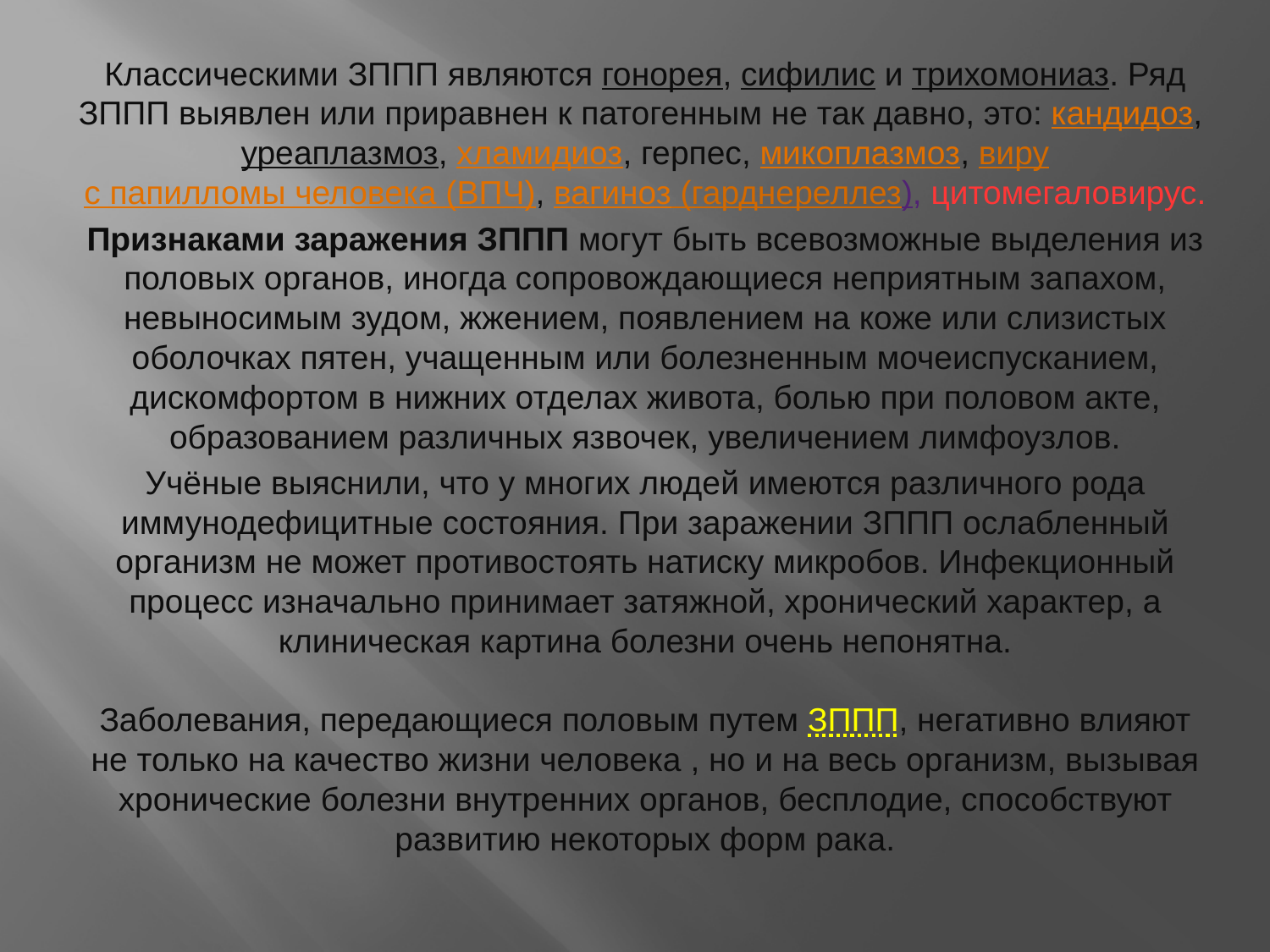

Классическими ЗППП являются гонорея, сифилис и трихомониаз. Ряд ЗППП выявлен или приравнен к патогенным не так давно, это: кандидоз, уреаплазмоз, хламидиоз, герпес, микоплазмоз, вирус папилломы человека (ВПЧ), вагиноз (гарднереллез), цитомегаловирус.
Признаками заражения ЗППП могут быть всевозможные выделения из половых органов, иногда сопровождающиеся неприятным запахом, невыносимым зудом, жжением, появлением на коже или слизистых оболочках пятен, учащенным или болезненным мочеиспусканием, дискомфортом в нижних отделах живота, болью при половом акте, образованием различных язвочек, увеличением лимфоузлов.
Учёные выяснили, что у многих людей имеются различного рода иммунодефицитные состояния. При заражении ЗППП ослабленный организм не может противостоять натиску микробов. Инфекционный процесс изначально принимает затяжной, хронический характер, а клиническая картина болезни очень непонятна.
Заболевания, передающиеся половым путем ЗППП, негативно влияют не только на качество жизни человека , но и на весь организм, вызывая хронические болезни внутренних органов, бесплодие, способствуют развитию некоторых форм рака.